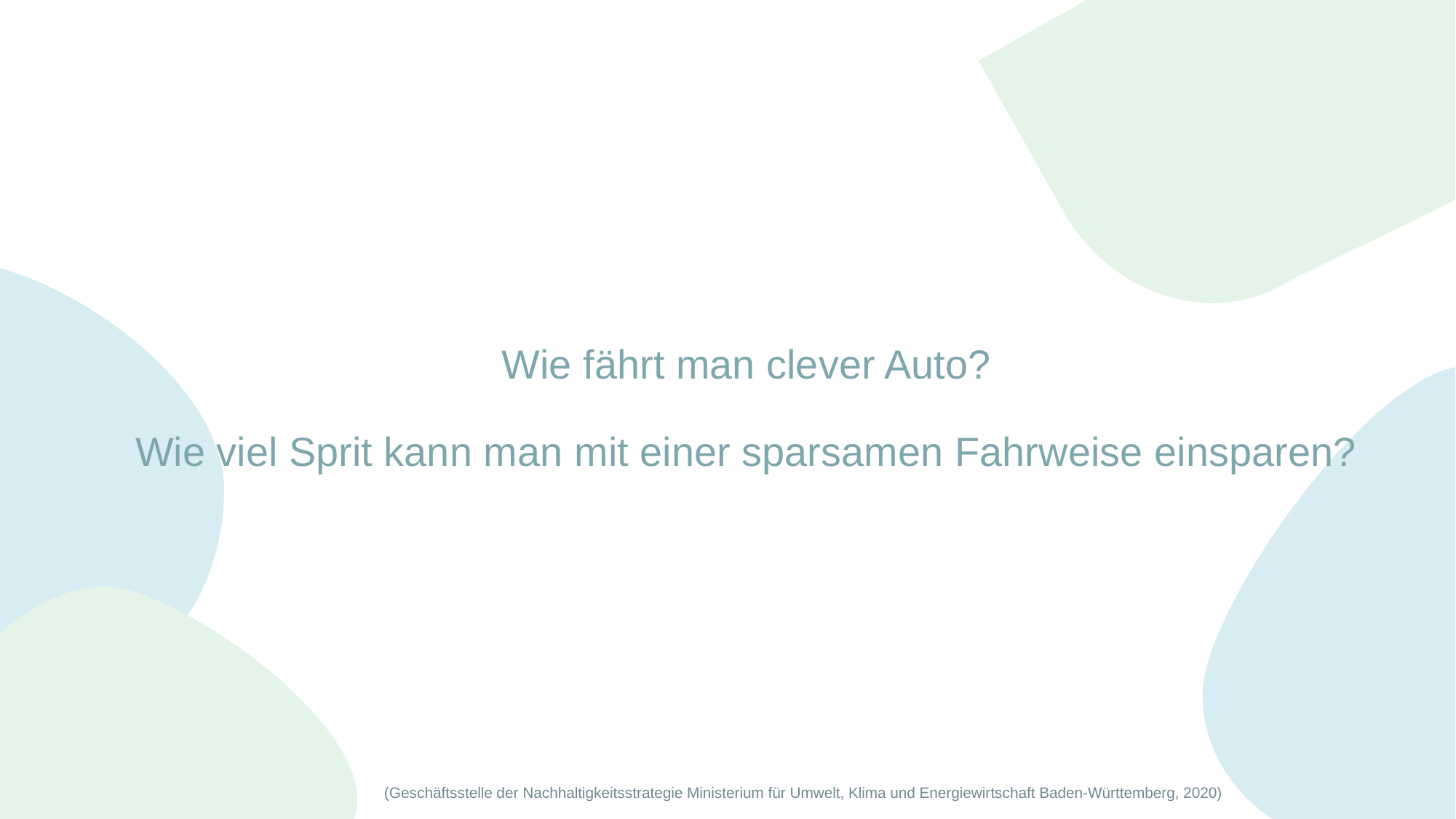

# Wie fährt man clever Auto? Wie viel Sprit kann man mit einer sparsamen Fahrweise einsparen?

8
(Geschäftsstelle der Nachhaltigkeitsstrategie Ministerium für Umwelt, Klima und Energiewirtschaft Baden-Württemberg, 2020)